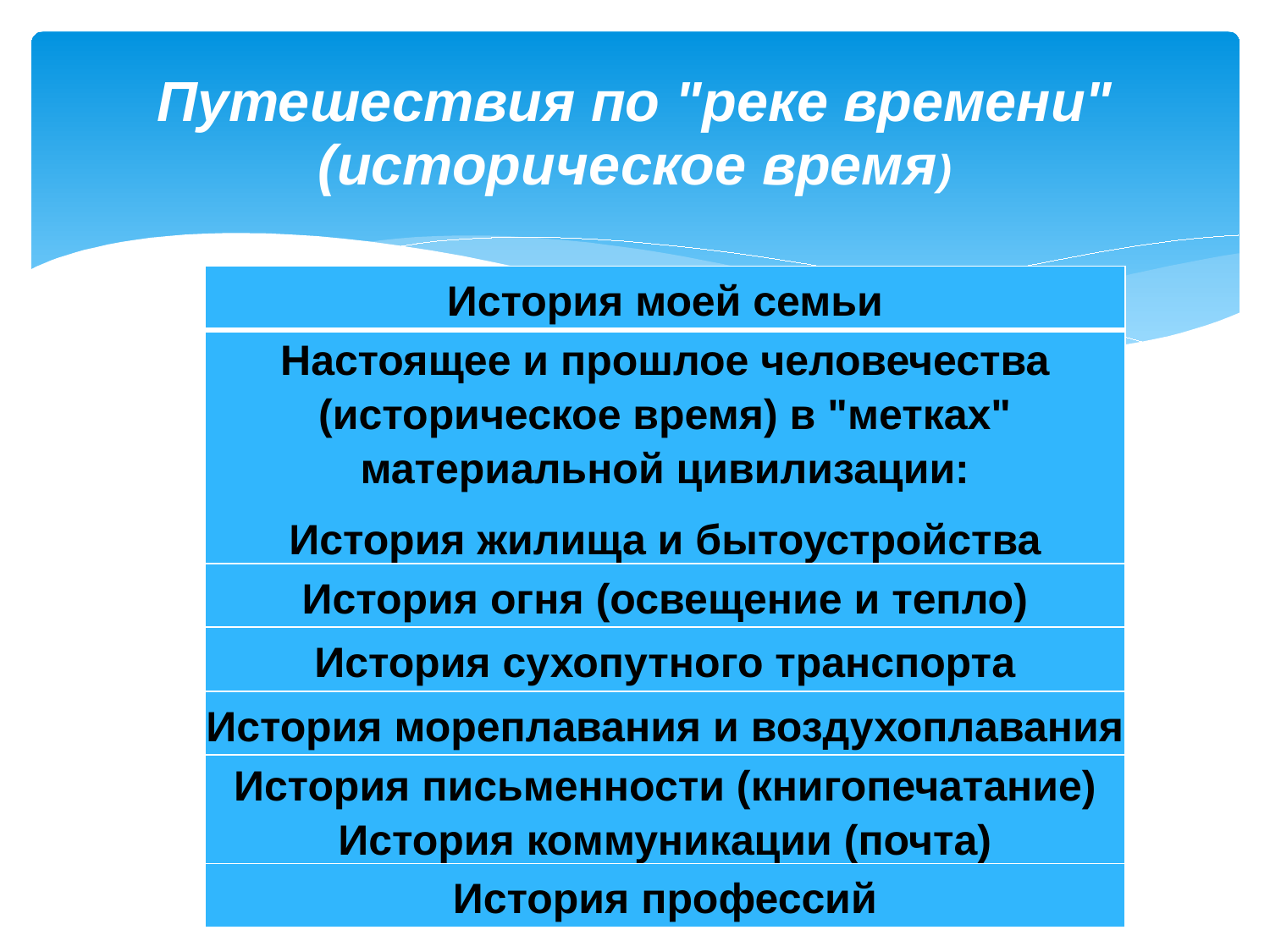

# Путешествия по "реке времени" (историческое время)
| История моей семьи |
| --- |
| Настоящее и прошлое человечества (историческое время) в "метках" материальной цивилизации: История жилища и бытоустройства |
| История огня (освещение и тепло) |
| История сухопутного транспорта |
| История мореплавания и воздухоплавания |
| История письменности (книгопечатание) История коммуникации (почта) |
| История профессий |